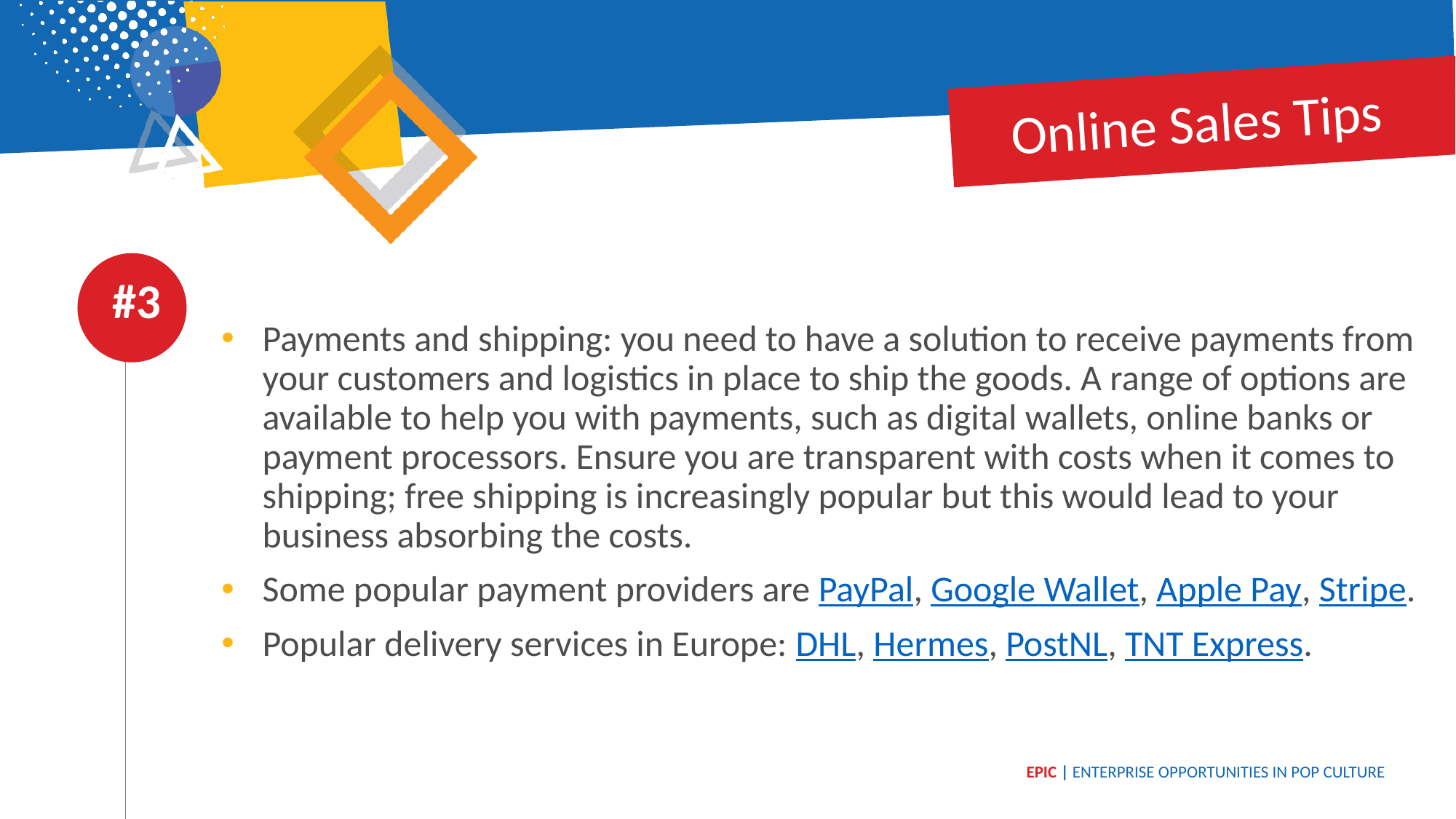

Online Sales Tips

#3
Payments and shipping: you need to have a solution to receive payments from your customers and logistics in place to ship the goods. A range of options are available to help you with payments, such as digital wallets, online banks or payment processors. Ensure you are transparent with costs when it comes to shipping; free shipping is increasingly popular but this would lead to your business absorbing the costs.
Some popular payment providers are PayPal, Google Wallet, Apple Pay, Stripe.
Popular delivery services in Europe: DHL, Hermes, PostNL, TNT Express.